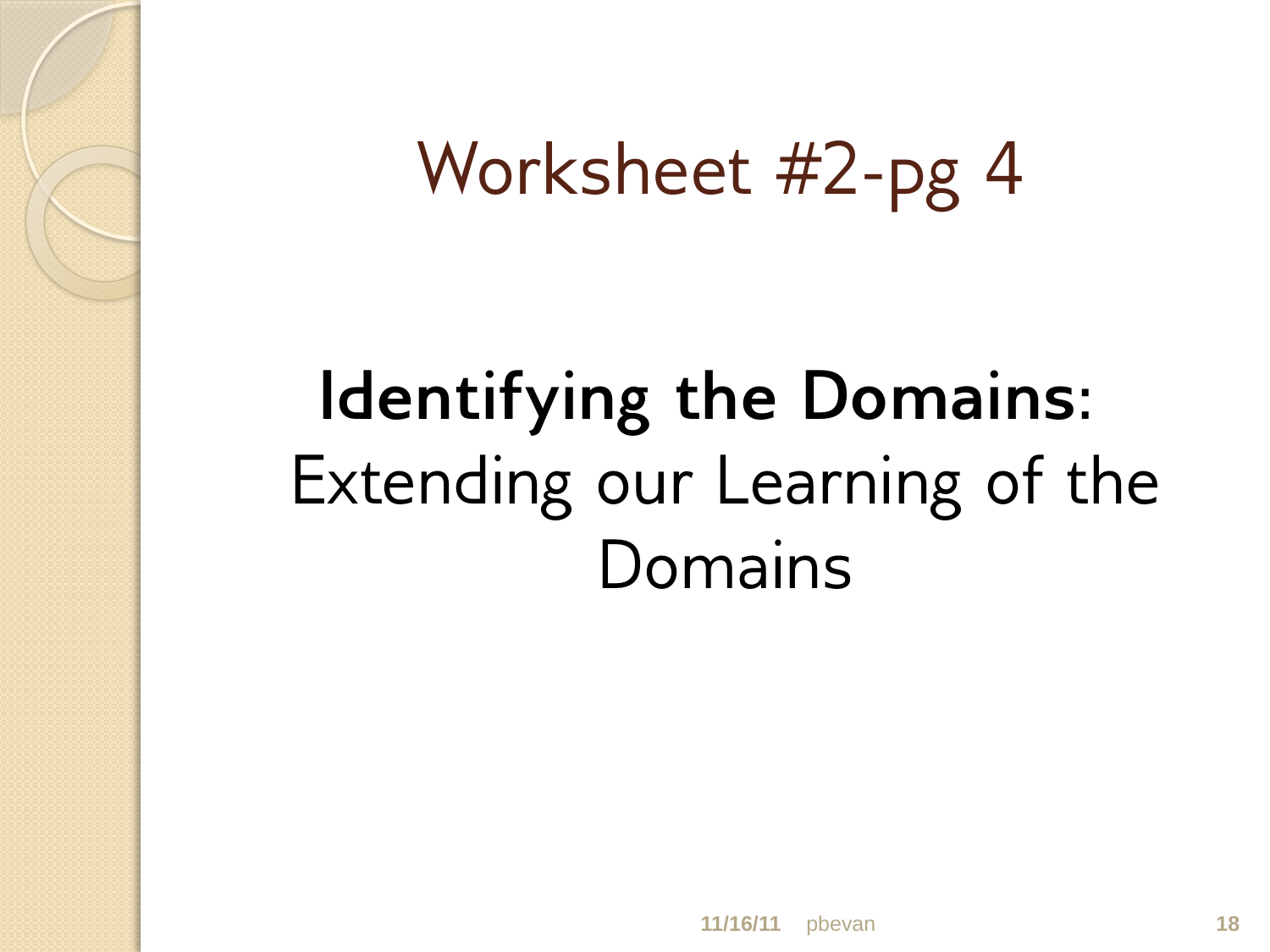

# Worksheet #2-pg 4

Identifying the Domains: Extending our Learning of the Domains
11/16/11
pbevan
18